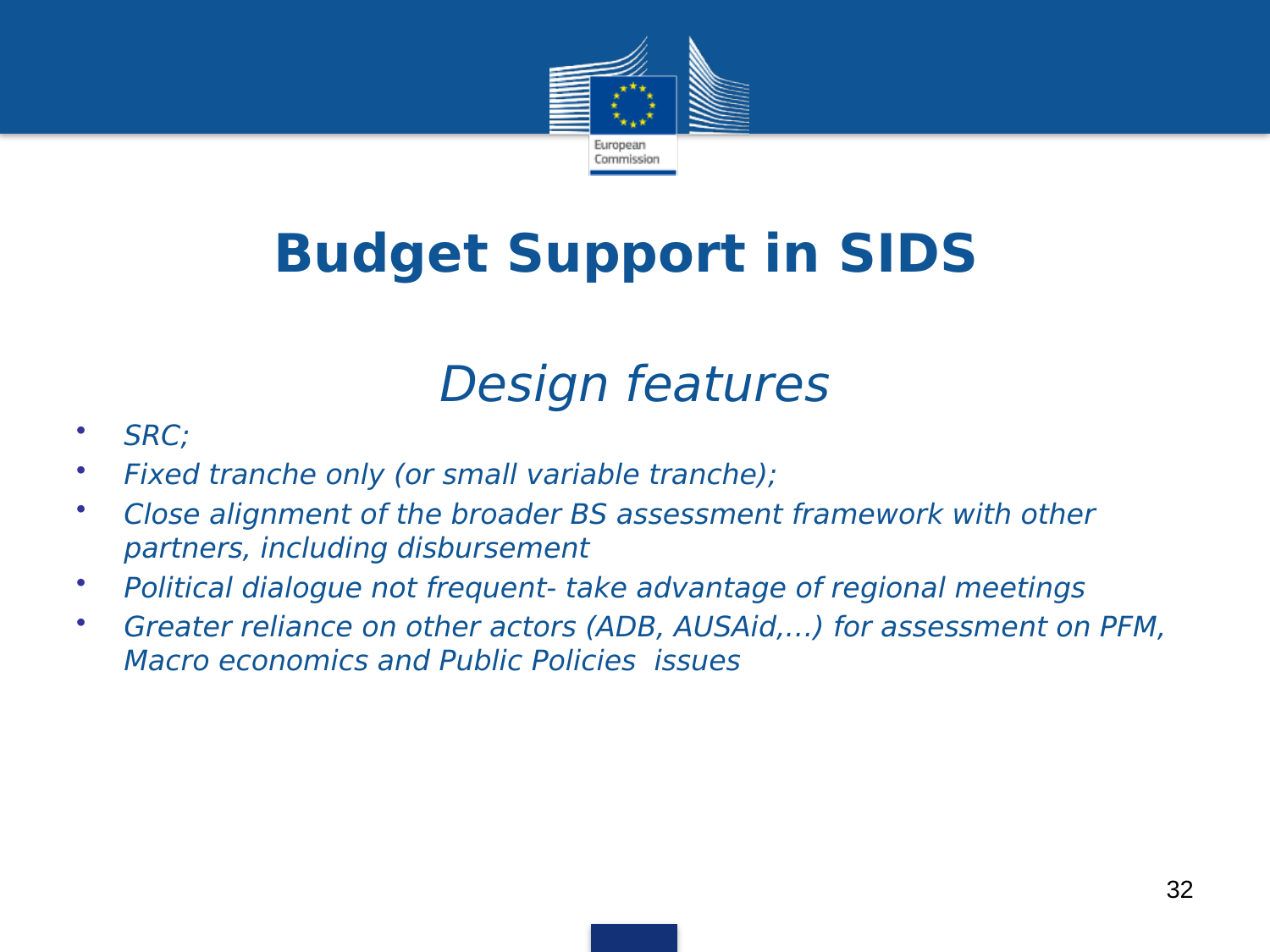

# Budget Support in SIDS
Design features
SRC;
Fixed tranche only (or small variable tranche);
Close alignment of the broader BS assessment framework with other partners, including disbursement
Political dialogue not frequent- take advantage of regional meetings
Greater reliance on other actors (ADB, AUSAid,…) for assessment on PFM, Macro economics and Public Policies  issues
32